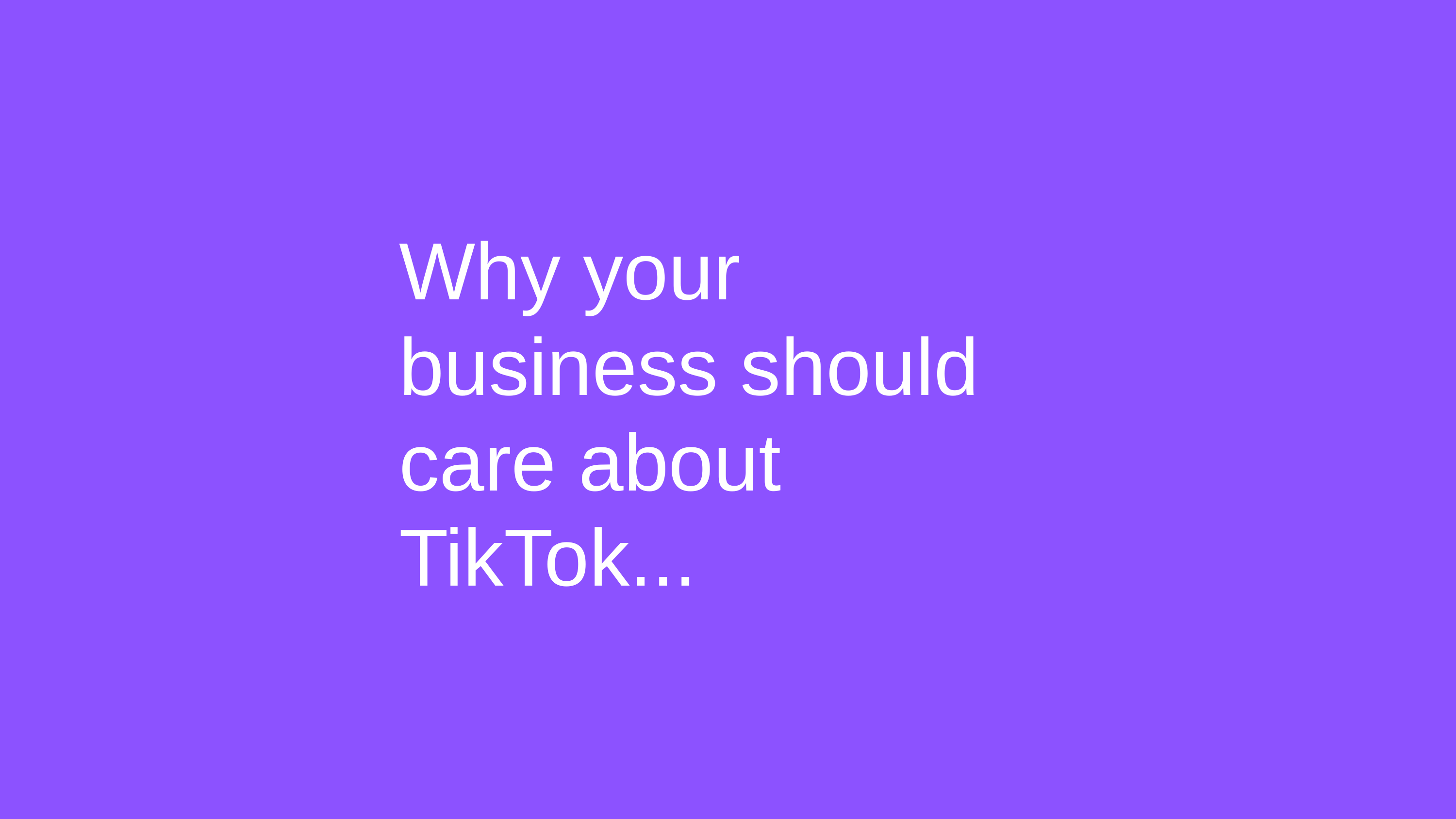

Why your business should care about TikTok...